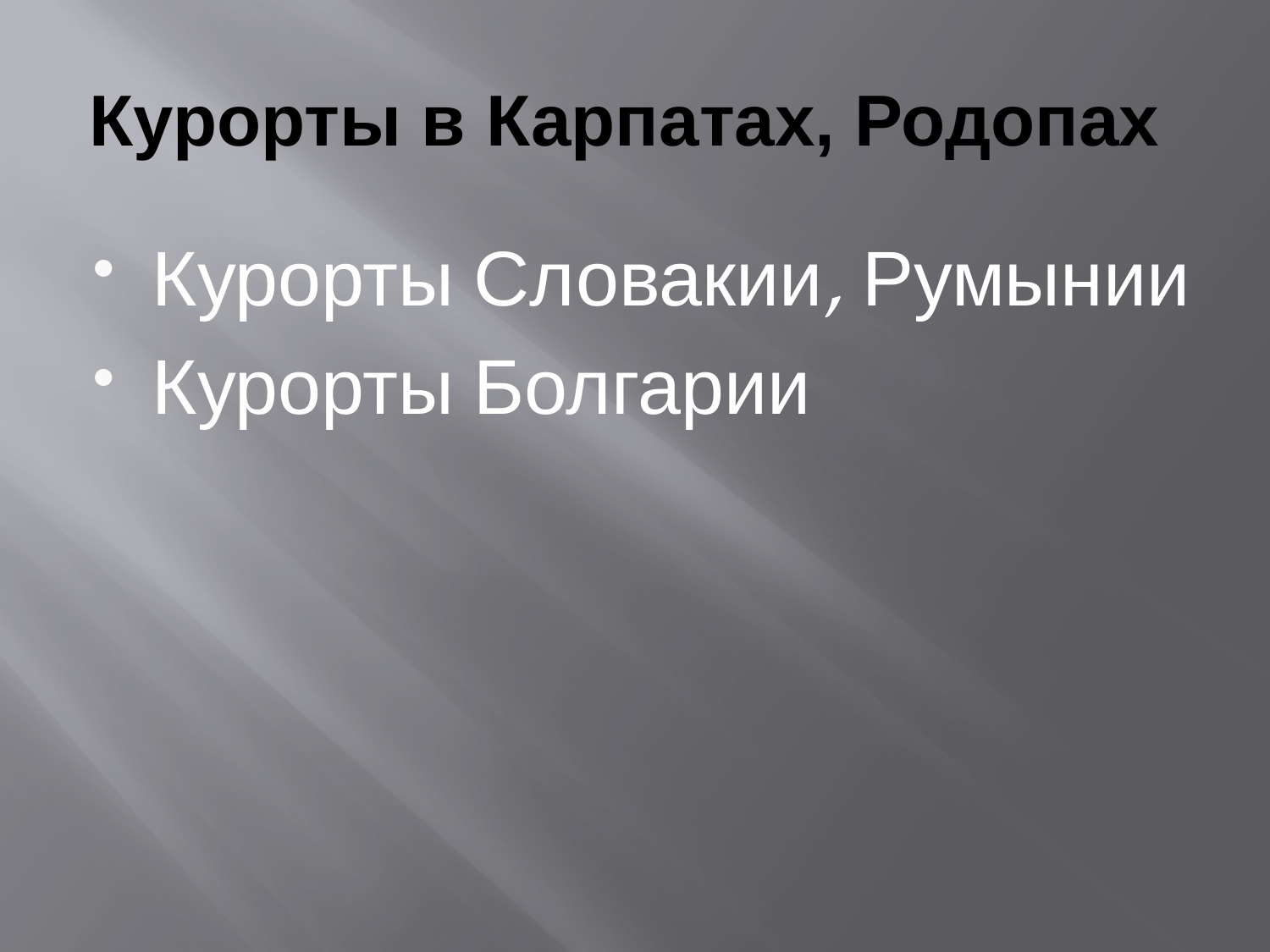

# Курорты в Карпатах, Родопах
Курорты Словакии, Румынии
Курорты Болгарии